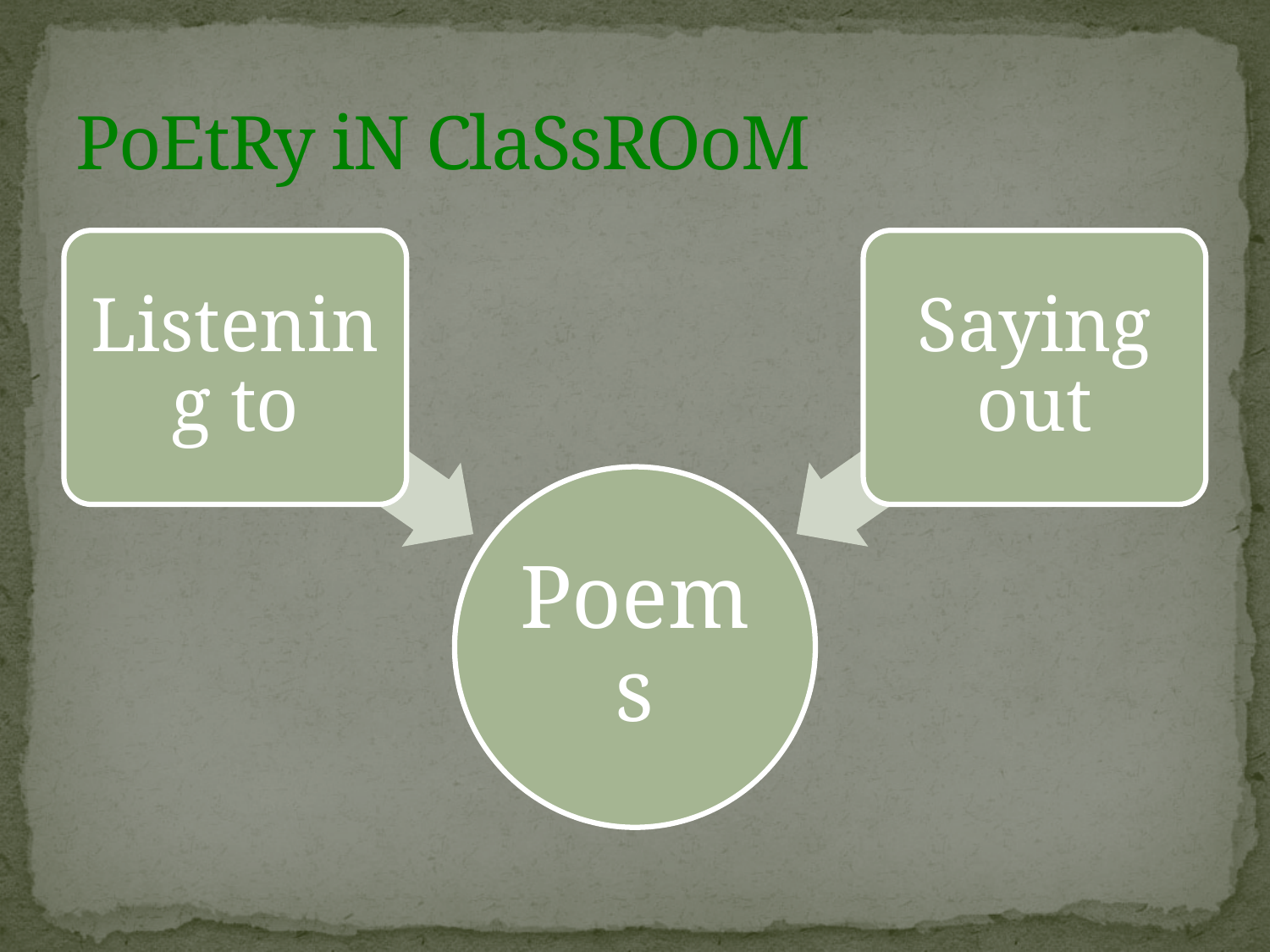

# PoEtRy iN ClaSsROoM
Poems
Listening to
Saying out